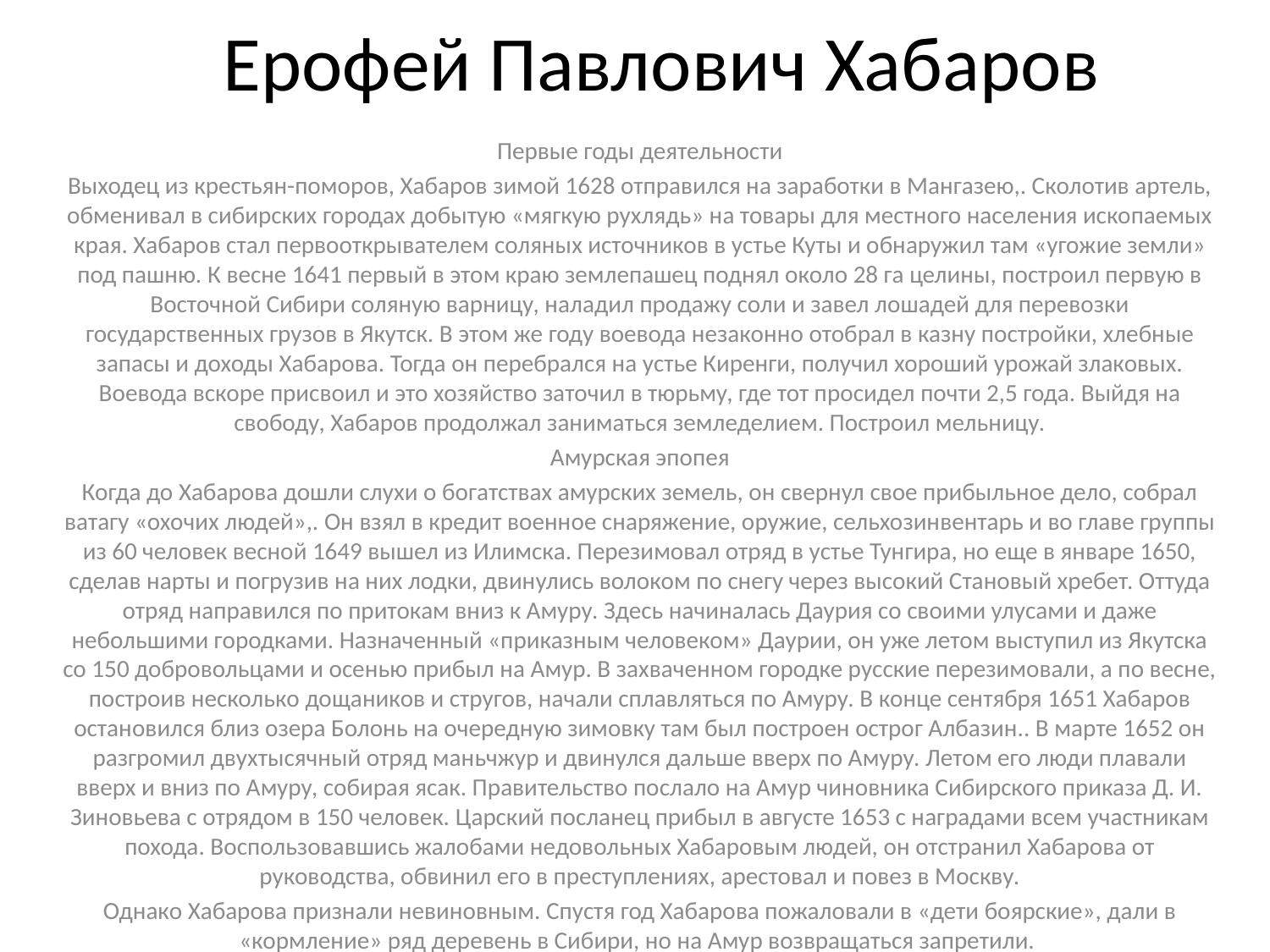

# Ерофей Павлович Хабаров
Первые годы деятельности
Выходец из крестьян-поморов, Хабаров зимой 1628 отправился на заработки в Мангазею,. Сколотив артель, обменивал в сибирских городах добытую «мягкую рухлядь» на товары для местного населения ископаемых края. Хабаров стал первооткрывателем соляных источников в устье Куты и обнаружил там «угожие земли» под пашню. К весне 1641 первый в этом краю землепашец поднял около 28 га целины, построил первую в Восточной Сибири соляную варницу, наладил продажу соли и завел лошадей для перевозки государственных грузов в Якутск. В этом же году воевода незаконно отобрал в казну постройки, хлебные запасы и доходы Хабарова. Тогда он перебрался на устье Киренги, получил хороший урожай злаковых. Воевода вскоре присвоил и это хозяйство заточил в тюрьму, где тот просидел почти 2,5 года. Выйдя на свободу, Хабаров продолжал заниматься земледелием. Построил мельницу.
Амурская эпопея
Когда до Хабарова дошли слухи о богатствах амурских земель, он свернул свое прибыльное дело, собрал ватагу «охочих людей»,. Он взял в кредит военное снаряжение, оружие, сельхозинвентарь и во главе группы из 60 человек весной 1649 вышел из Илимска. Перезимовал отряд в устье Тунгира, но еще в январе 1650, сделав нарты и погрузив на них лодки, двинулись волоком по снегу через высокий Становый хребет. Оттуда отряд направился по притокам вниз к Амуру. Здесь начиналась Даурия со своими улусами и даже небольшими городками. Назначенный «приказным человеком» Даурии, он уже летом выступил из Якутска со 150 добровольцами и осенью прибыл на Амур. В захваченном городке русские перезимовали, а по весне, построив несколько дощаников и стругов, начали сплавляться по Амуру. В конце сентября 1651 Хабаров остановился близ озера Болонь на очередную зимовку там был построен острог Албазин.. В марте 1652 он разгромил двухтысячный отряд маньчжур и двинулся дальше вверх по Амуру. Летом его люди плавали вверх и вниз по Амуру, собирая ясак. Правительство послало на Амур чиновника Сибирского приказа Д. И. Зиновьева с отрядом в 150 человек. Царский посланец прибыл в августе 1653 с наградами всем участникам похода. Воспользовавшись жалобами недовольных Хабаровым людей, он отстранил Хабарова от руководства, обвинил его в преступлениях, арестовал и повез в Москву.
Однако Хабарова признали невиновным. Спустя год Хабарова пожаловали в «дети боярские», дали в «кормление» ряд деревень в Сибири, но на Амур возвращаться запретили.